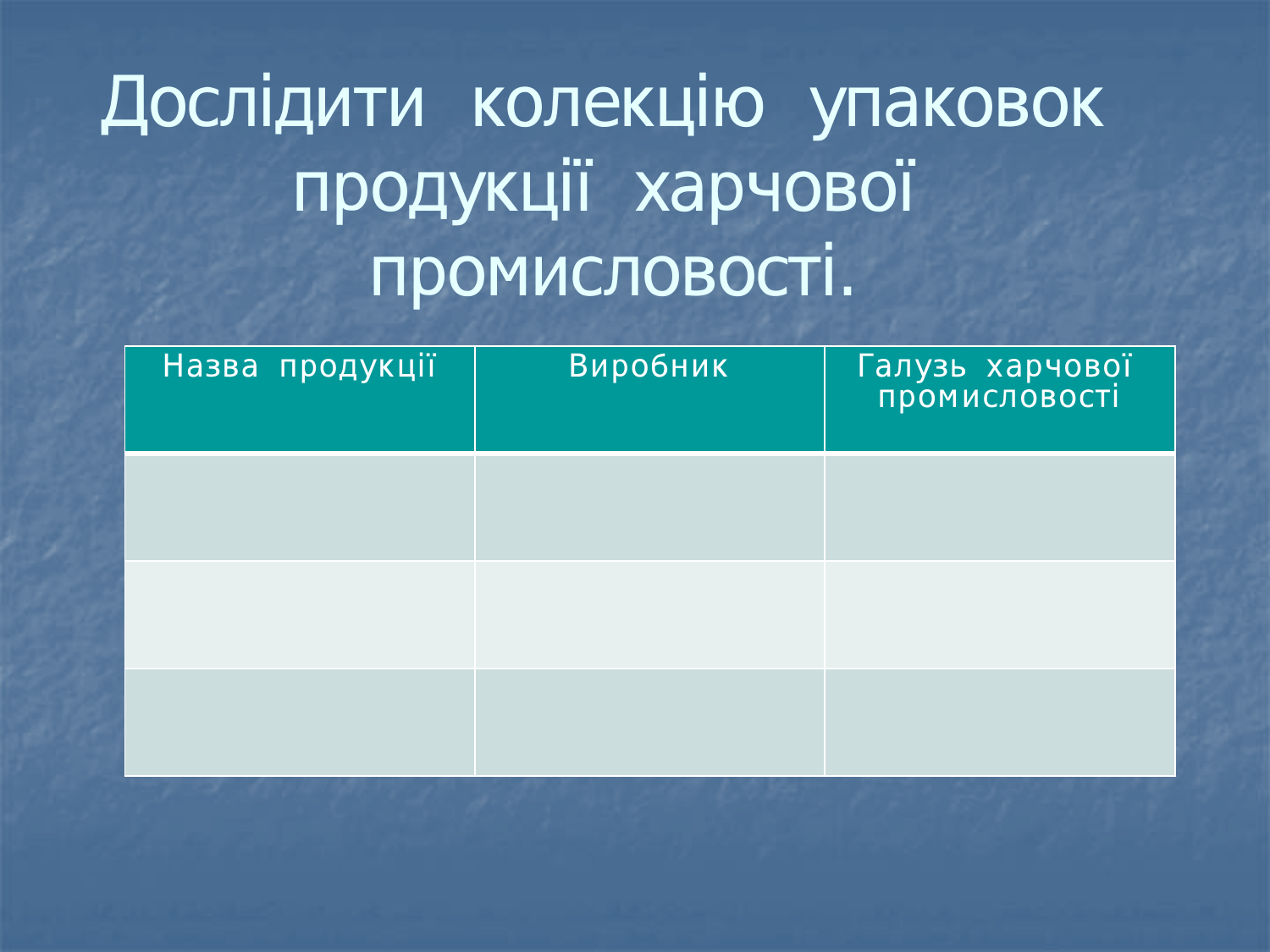

# Дослідити  колекцію  упаковок  продукції  харчової  промисловості.

| Назва продукції | Виробник | Галузь харчової промисловості |
| --- | --- | --- |
|  |  |  |
|  |  |  |
|  |  |  |